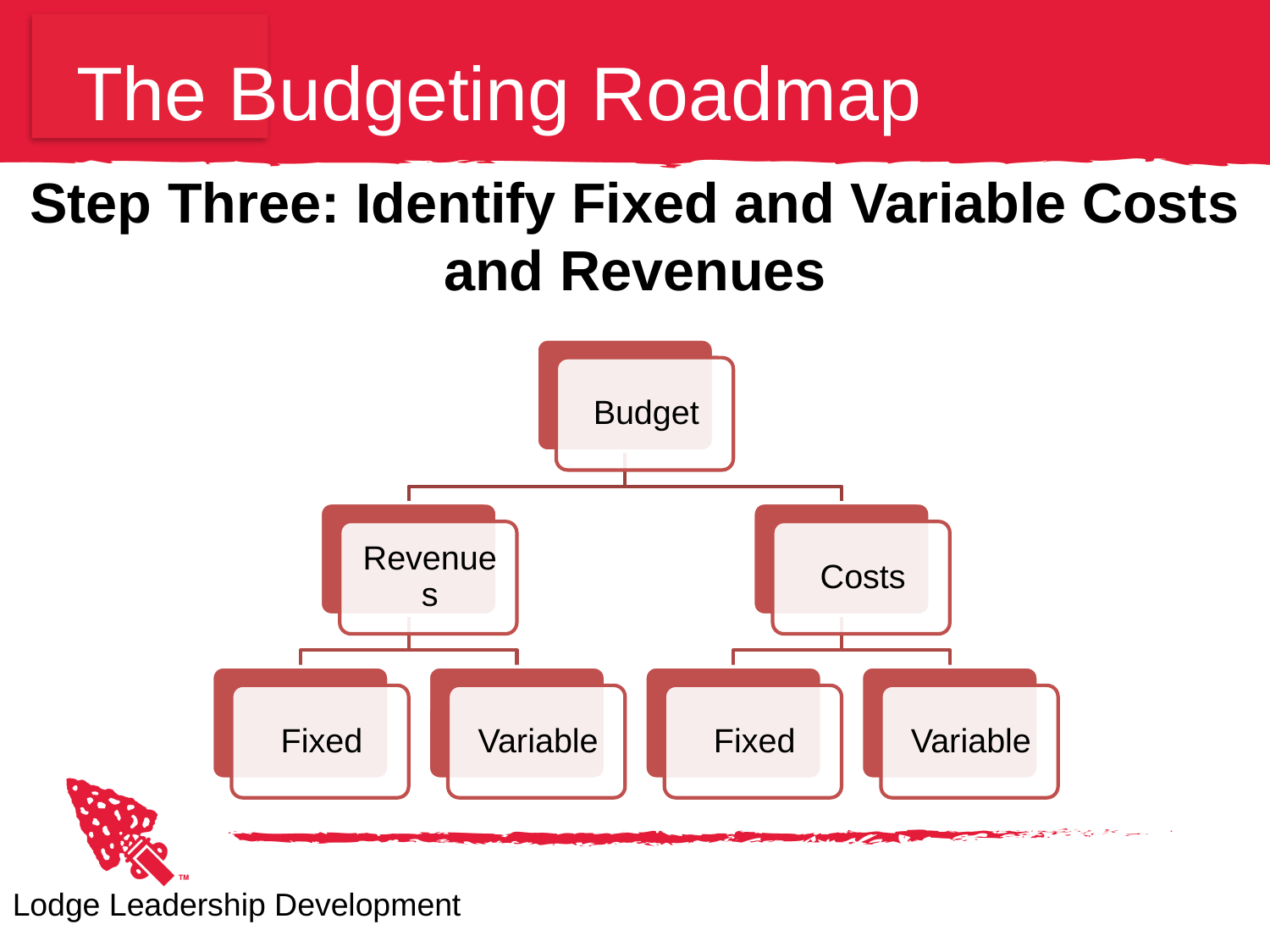

# The Budgeting Roadmap
Step Three: Identify Fixed and Variable Costs and Revenues

Budget
Revenues
Fixed
Variable
Costs
Fixed
Variable
Lodge Leadership Development